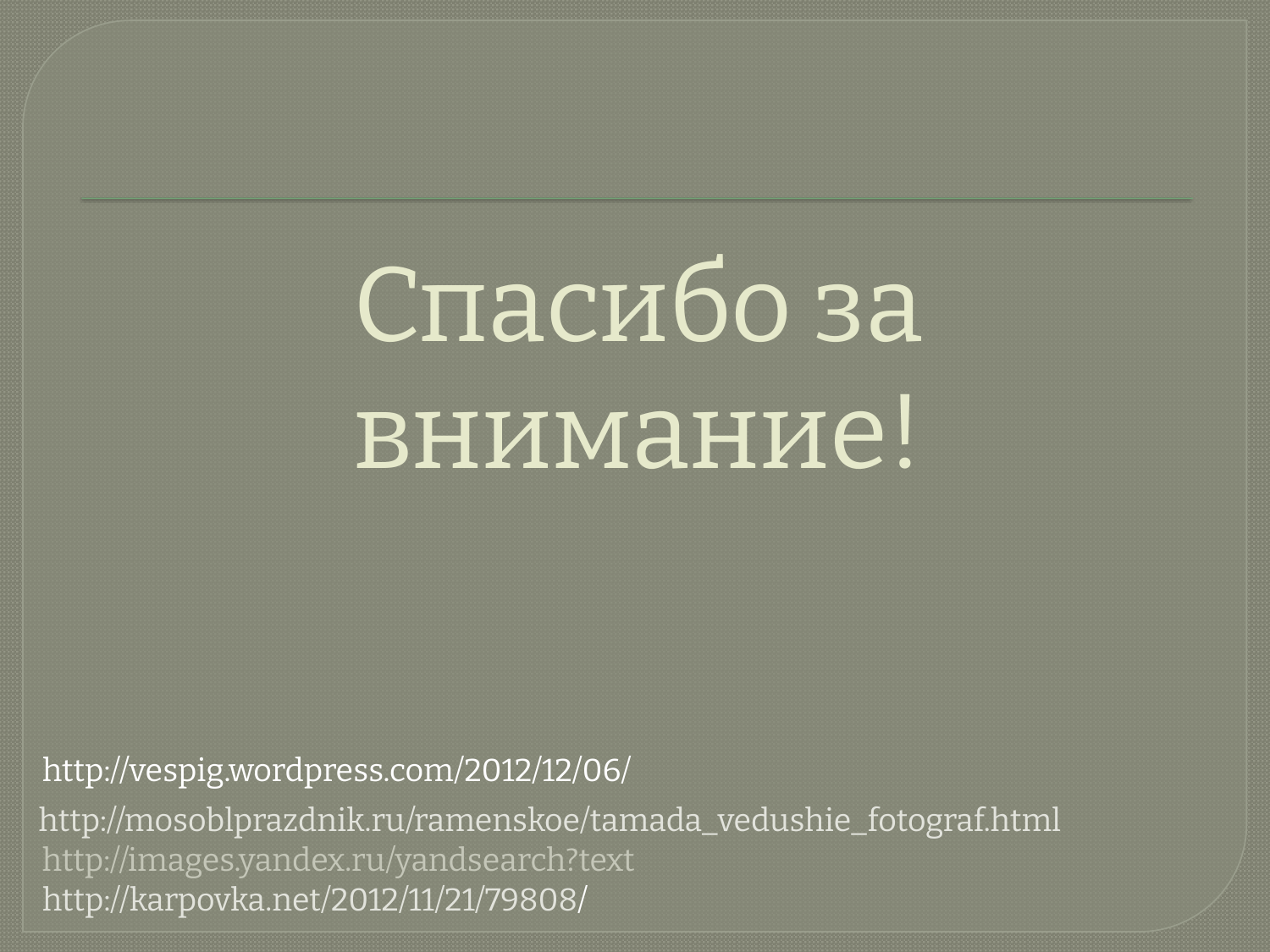

# Спасибо за внимание!
http://vespig.wordpress.com/2012/12/06/
 http://mosoblprazdnik.ru/ramenskoe/tamada_vedushie_fotograf.html
http://images.yandex.ru/yandsearch?text

http://karpovka.net/2012/11/21/79808/